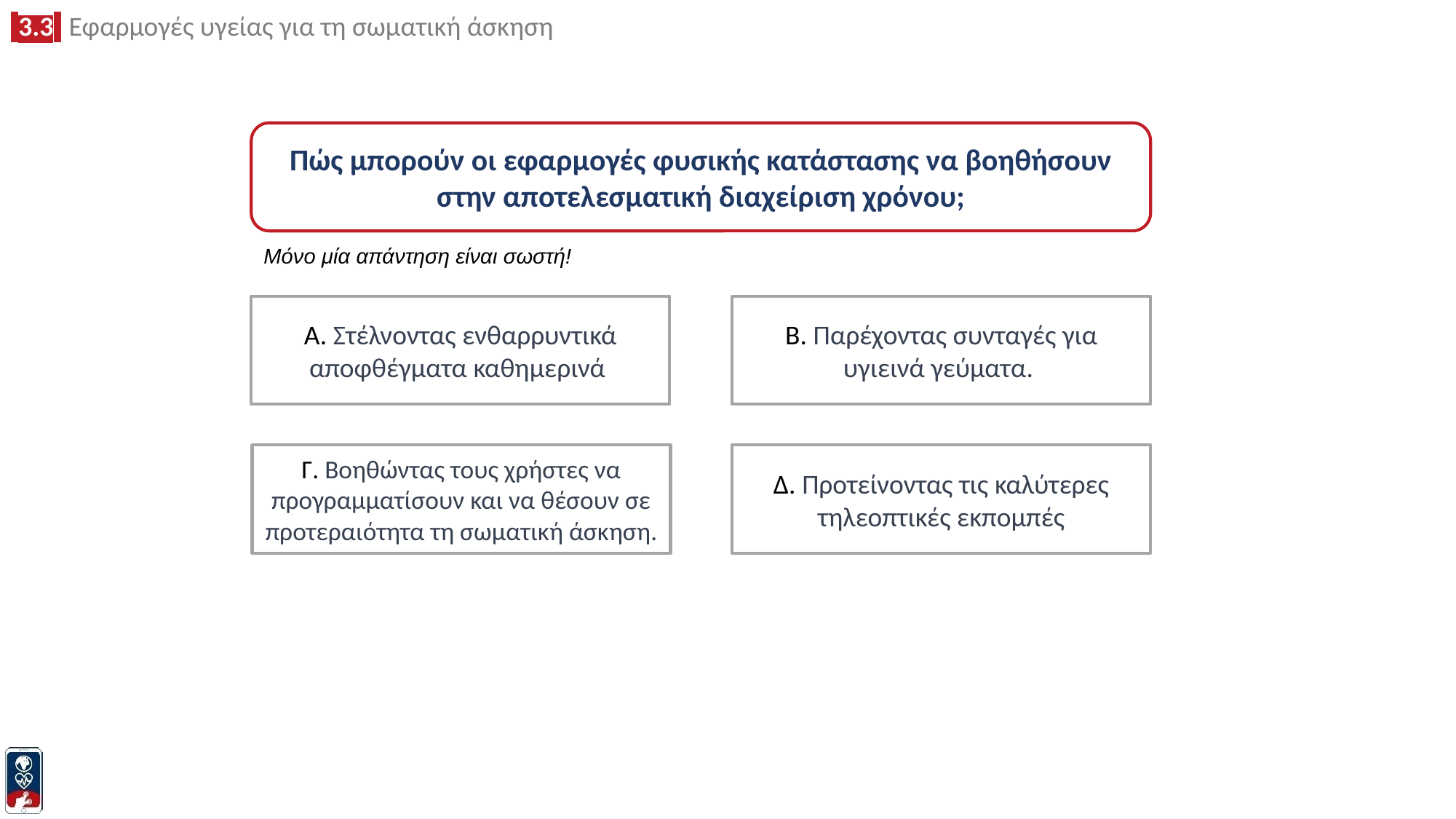

Πώς μπορούν οι εφαρμογές φυσικής κατάστασης να βοηθήσουν στην αποτελεσματική διαχείριση χρόνου;
Μόνο μία απάντηση είναι σωστή!
Β. Παρέχοντας συνταγές για υγιεινά γεύματα.
Α. Στέλνοντας ενθαρρυντικά αποφθέγματα καθημερινά
Γ. Βοηθώντας τους χρήστες να προγραμματίσουν και να θέσουν σε προτεραιότητα τη σωματική άσκηση.
Δ. Προτείνοντας τις καλύτερες τηλεοπτικές εκπομπές